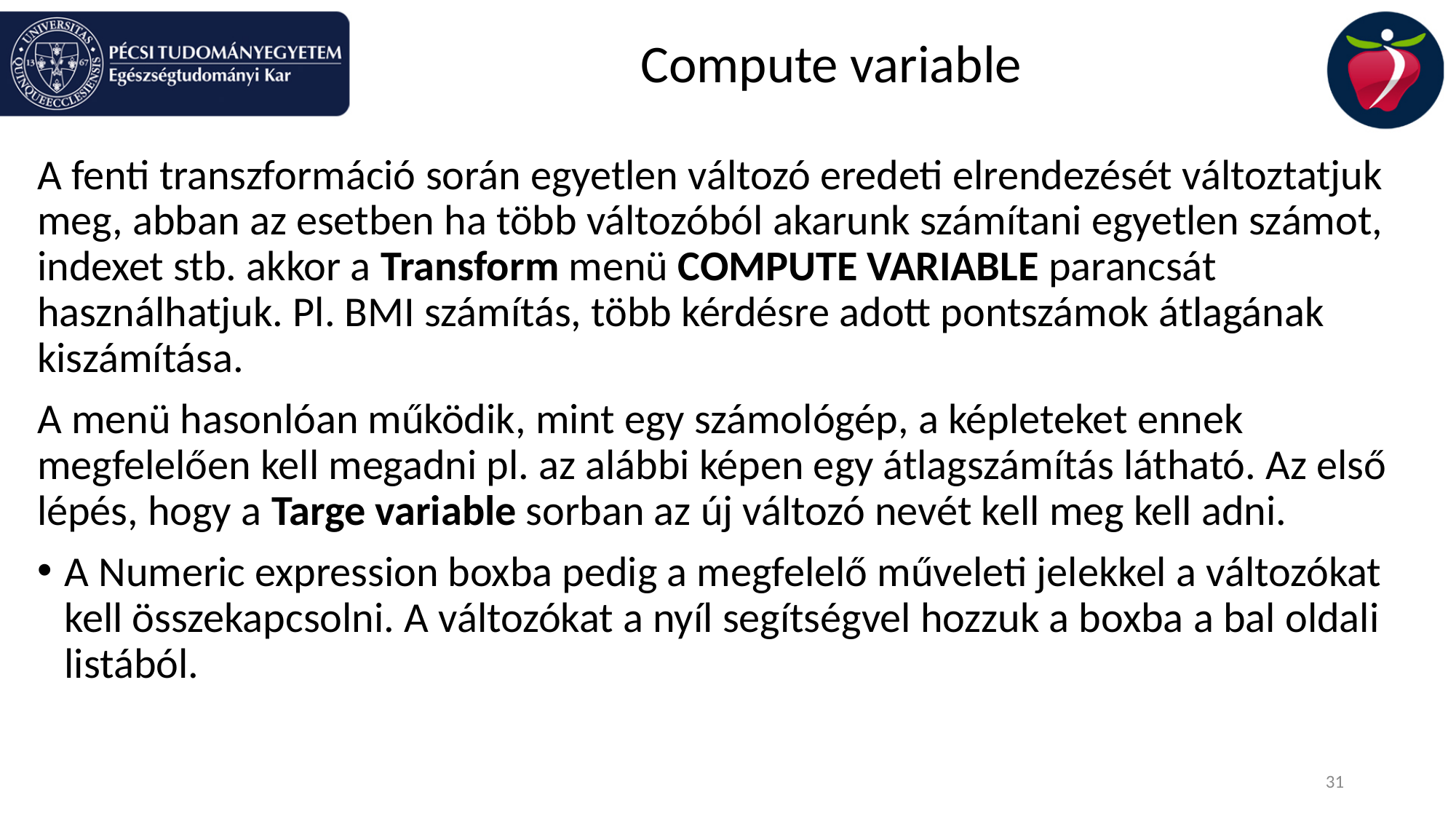

# Compute variable
A fenti transzformáció során egyetlen változó eredeti elrendezését változtatjuk meg, abban az esetben ha több változóból akarunk számítani egyetlen számot, indexet stb. akkor a Transform menü COMPUTE VARIABLE parancsát használhatjuk. Pl. BMI számítás, több kérdésre adott pontszámok átlagának kiszámítása.
A menü hasonlóan működik, mint egy számológép, a képleteket ennek megfelelően kell megadni pl. az alábbi képen egy átlagszámítás látható. Az első lépés, hogy a Targe variable sorban az új változó nevét kell meg kell adni.
A Numeric expression boxba pedig a megfelelő műveleti jelekkel a változókat  kell összekapcsolni. A változókat a nyíl segítségvel hozzuk a boxba a bal oldali listából.
31